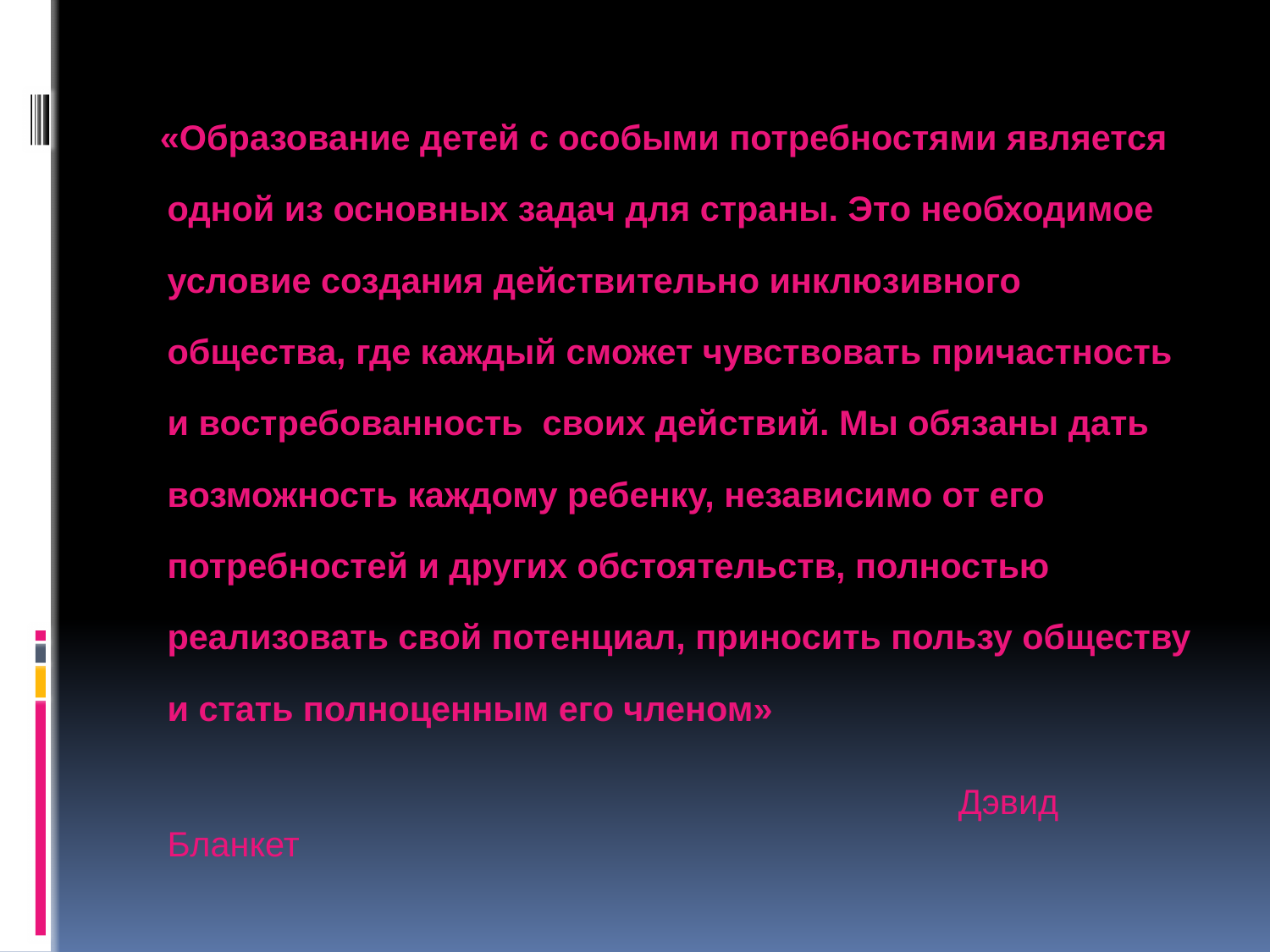

«Образование детей с особыми потребностями является одной из основных задач для страны. Это необходимое условие создания действительно инклюзивного общества, где каждый сможет чувствовать причастность и востребованность  своих действий. Мы обязаны дать возможность каждому ребенку, независимо от его потребностей и других обстоятельств, полностью реализовать свой потенциал, приносить пользу обществу и стать полноценным его членом»

                                                                                      Дэвид Бланкет